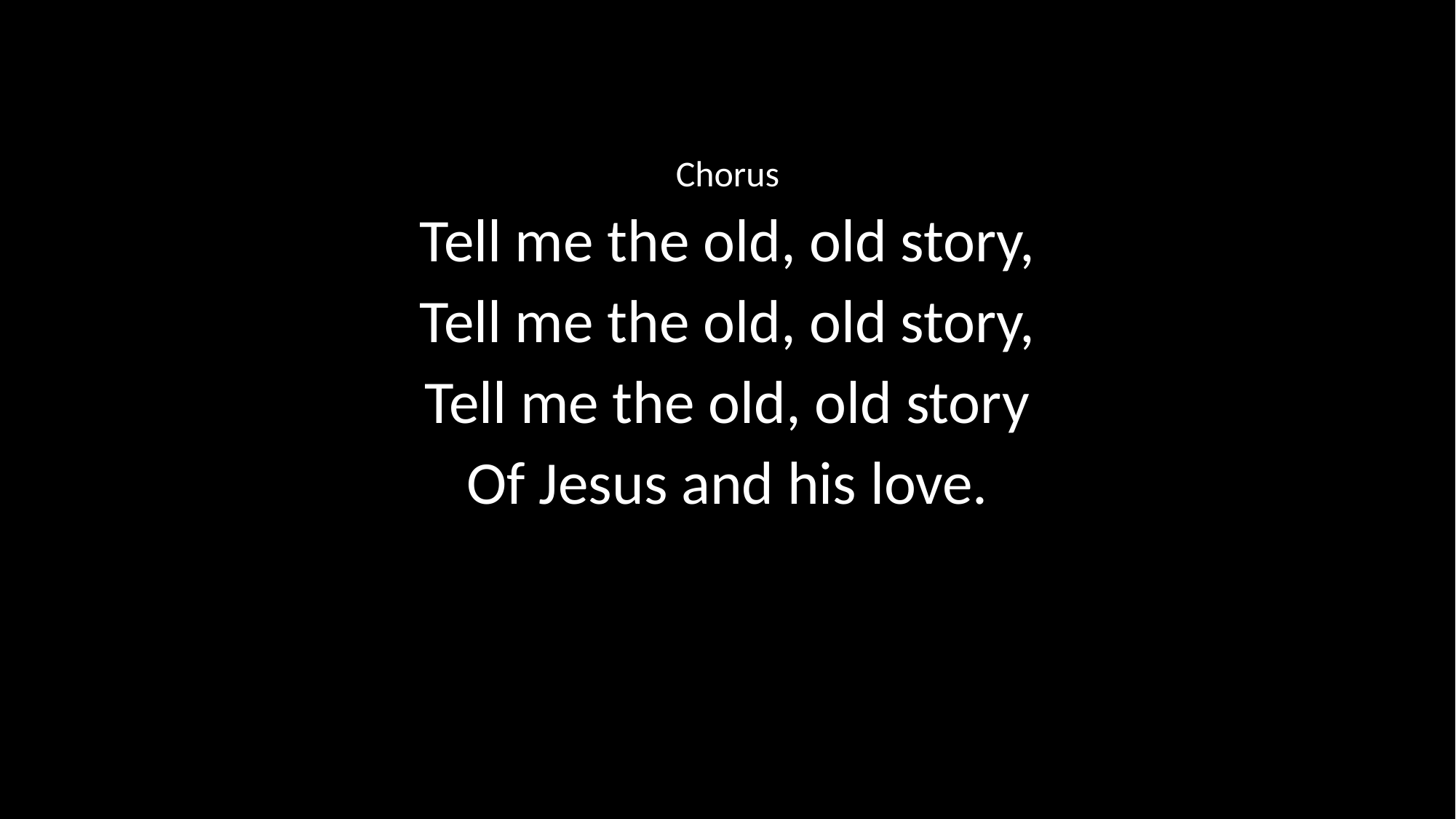

Chorus
Tell me the old, old story,
Tell me the old, old story,
Tell me the old, old story
Of Jesus and his love.